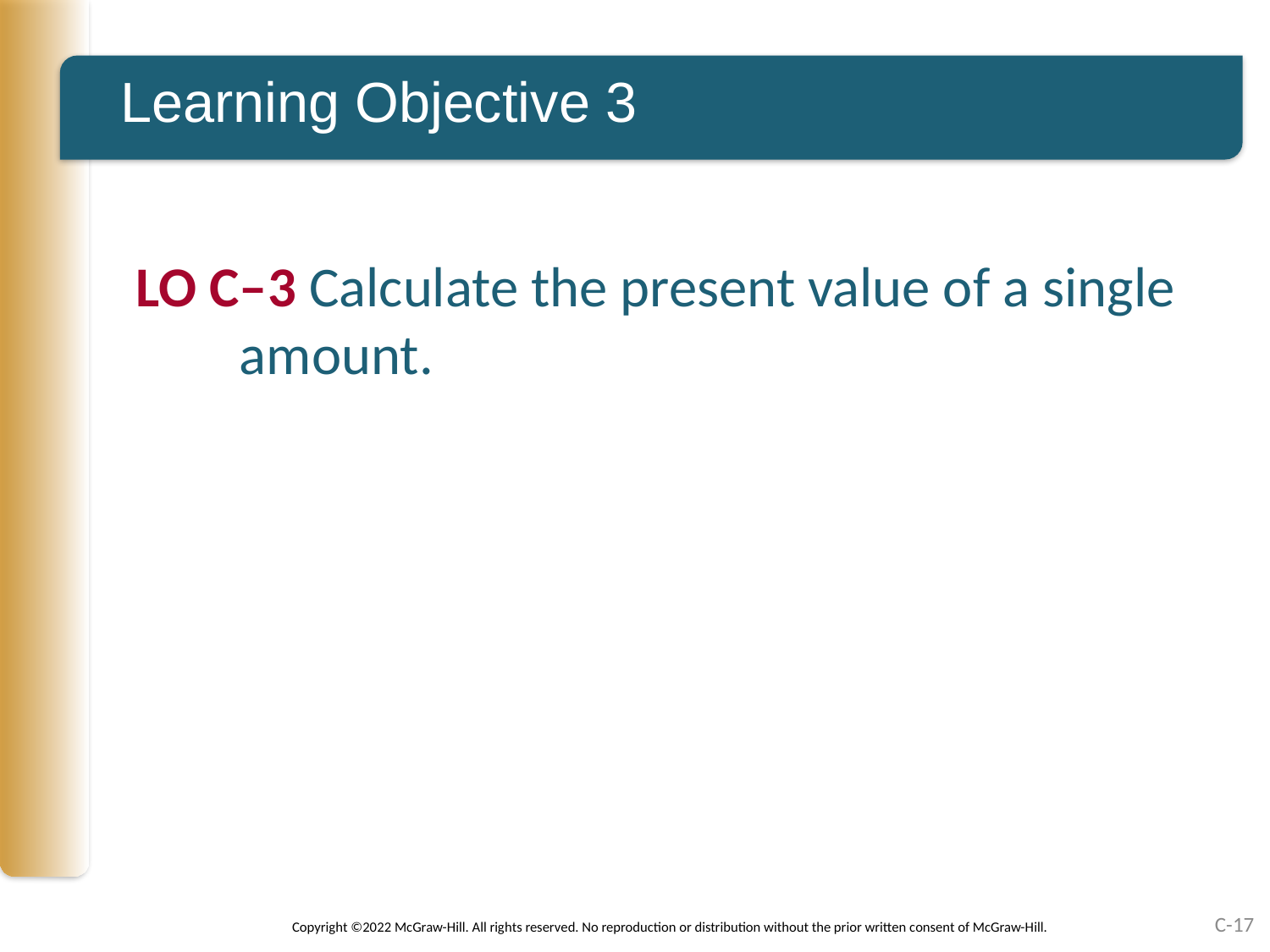

# Learning Objective 3

LO C–3 Calculate the present value of a single amount.
C-17
Copyright ©2022 McGraw-Hill. All rights reserved. No reproduction or distribution without the prior written consent of McGraw-Hill.